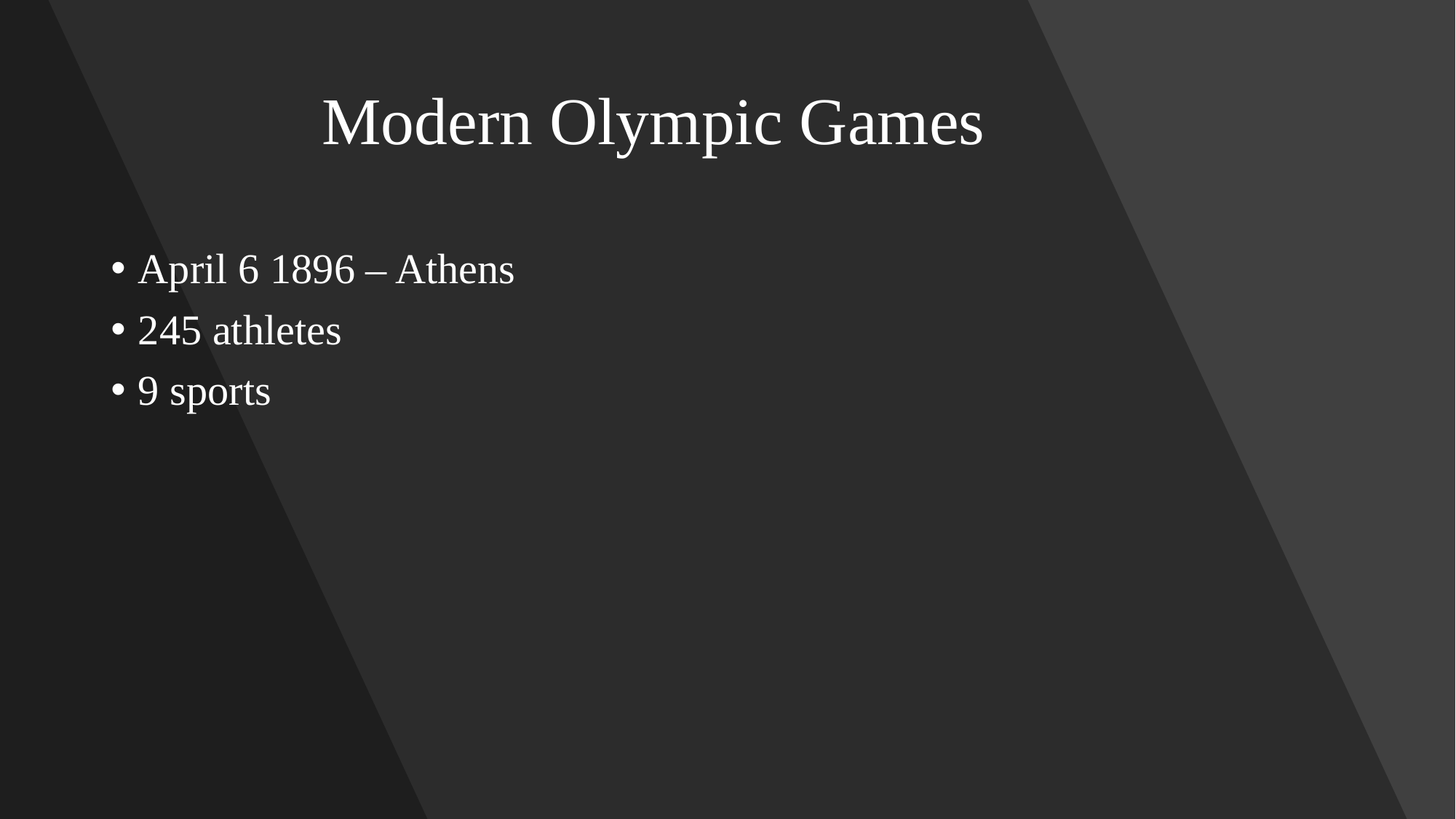

# Modern Olympic Games
April 6 1896 – Athens
245 athletes
9 sports